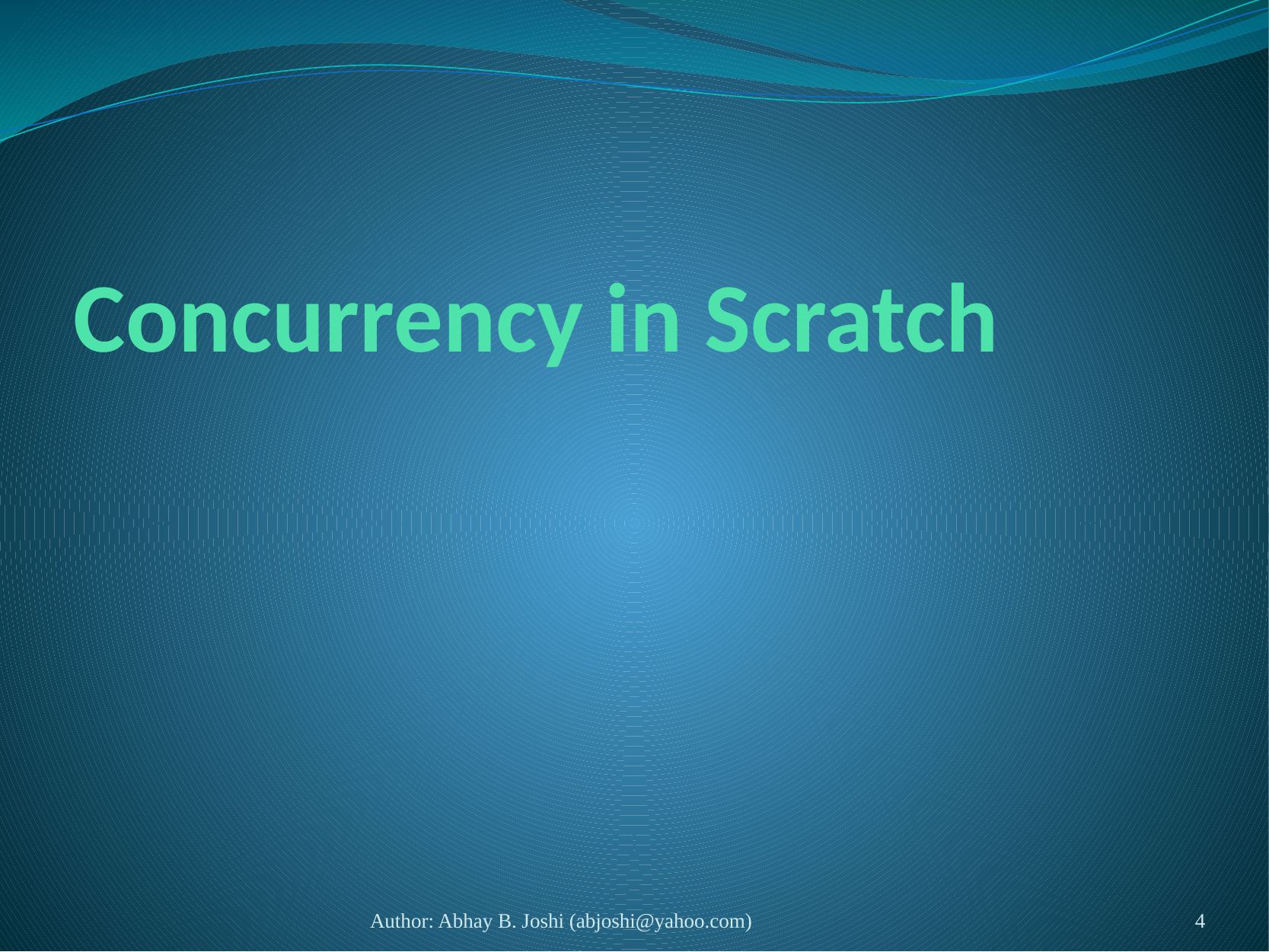

# Concurrency in Scratch

Author: Abhay B. Joshi (abjoshi@yahoo.com)
4